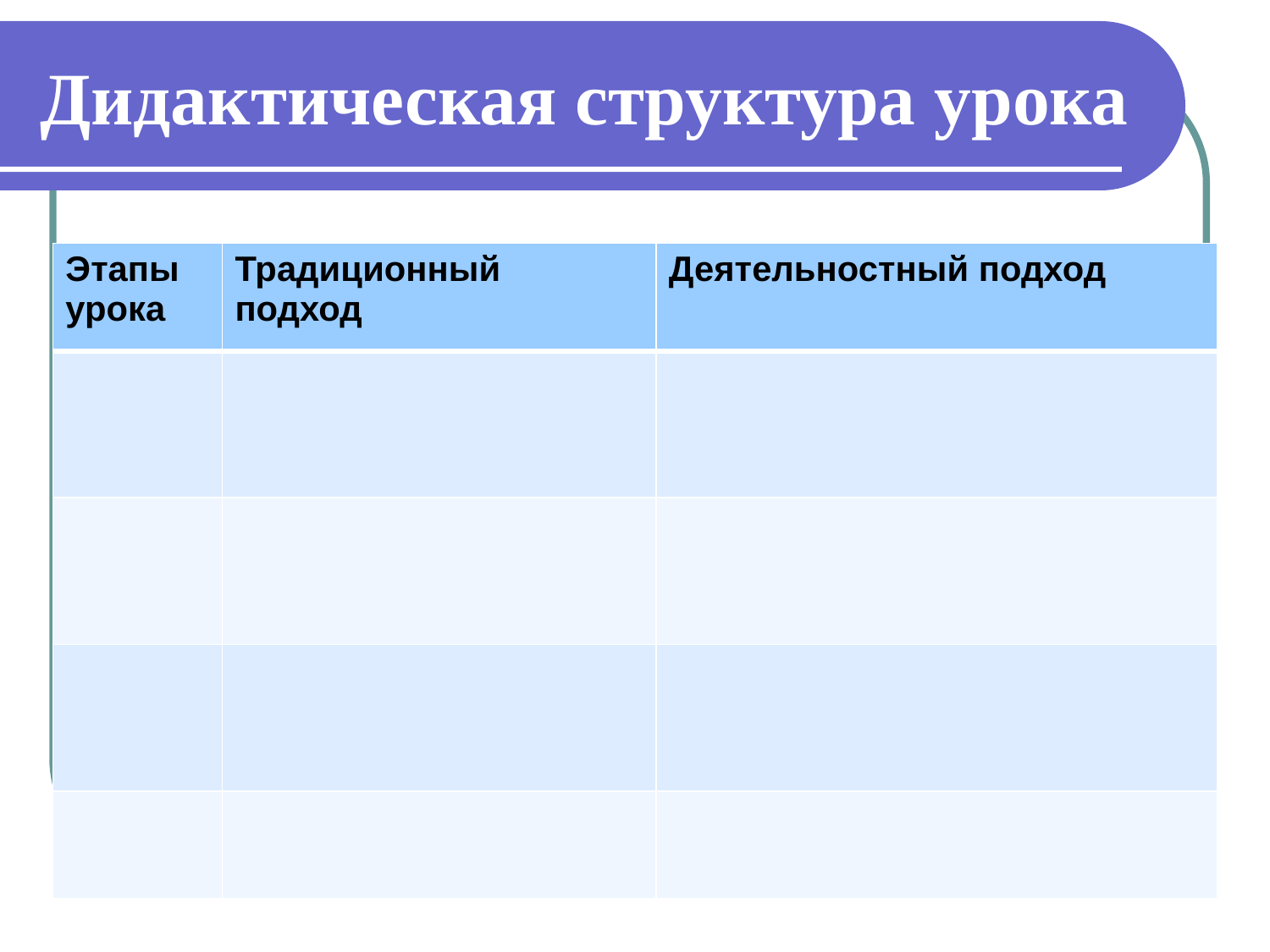

# Дидактическая структура урока
| Этапы урока | Традиционный подход | Деятельностный подход |
| --- | --- | --- |
|  |  |  |
|  |  |  |
|  |  |  |
|  |  |  |